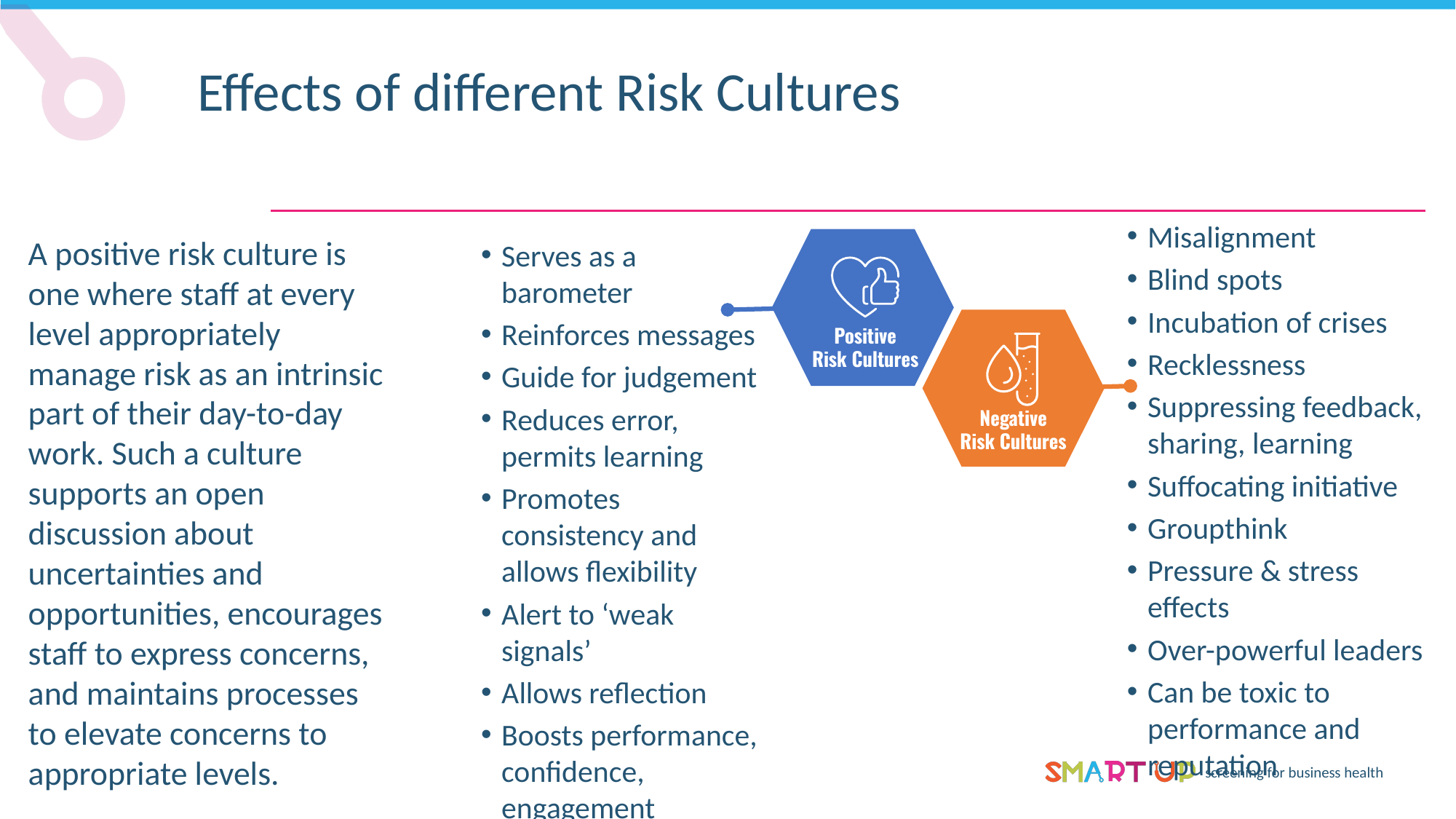

Effects of different Risk Cultures
Misalignment
Blind spots
Incubation of crises
Recklessness
Suppressing feedback, sharing, learning
Suffocating initiative
Groupthink
Pressure & stress effects
Over-powerful leaders
Can be toxic to performance and reputation

A positive risk culture is one where staff at every level appropriately manage risk as an intrinsic part of their day-to-day work. Such a culture supports an open discussion about uncertainties and opportunities, encourages staff to express concerns, and maintains processes to elevate concerns to appropriate levels.

Serves as a barometer
Reinforces messages
Guide for judgement
Reduces error, permits learning
Promotes consistency and allows flexibility
Alert to ‘weak signals’
Allows reflection
Boosts performance, confidence, engagement

Positive
Risk Cultures

Negative
Risk Cultures